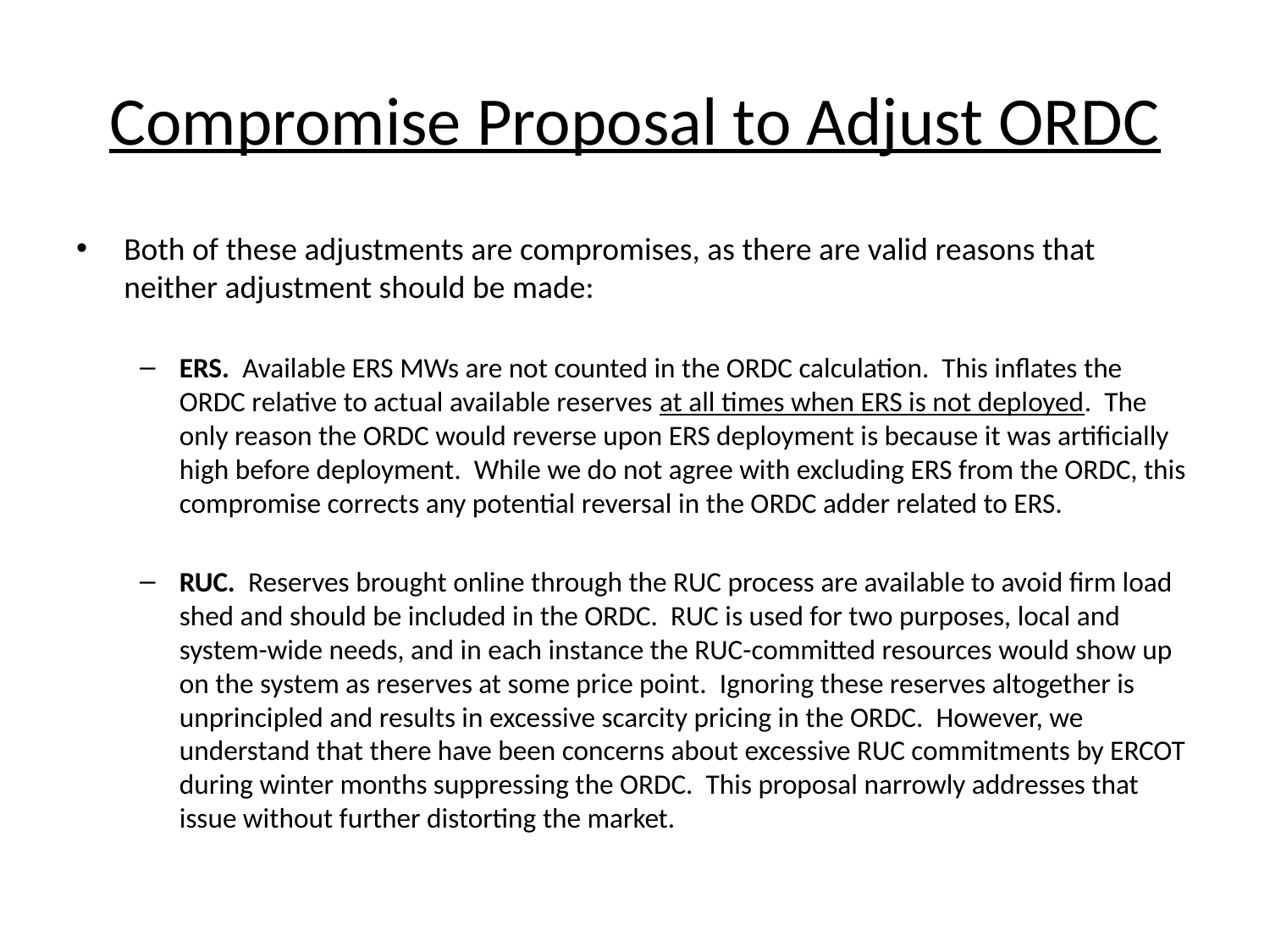

# Compromise Proposal to Adjust ORDC
Both of these adjustments are compromises, as there are valid reasons that neither adjustment should be made:

ERS.  Available ERS MWs are not counted in the ORDC calculation.  This inflates the ORDC relative to actual available reserves at all times when ERS is not deployed.  The only reason the ORDC would reverse upon ERS deployment is because it was artificially high before deployment.  While we do not agree with excluding ERS from the ORDC, this compromise corrects any potential reversal in the ORDC adder related to ERS.

RUC.  Reserves brought online through the RUC process are available to avoid firm load shed and should be included in the ORDC.  RUC is used for two purposes, local and system-wide needs, and in each instance the RUC-committed resources would show up on the system as reserves at some price point.  Ignoring these reserves altogether is unprincipled and results in excessive scarcity pricing in the ORDC.  However, we understand that there have been concerns about excessive RUC commitments by ERCOT during winter months suppressing the ORDC.  This proposal narrowly addresses that issue without further distorting the market.